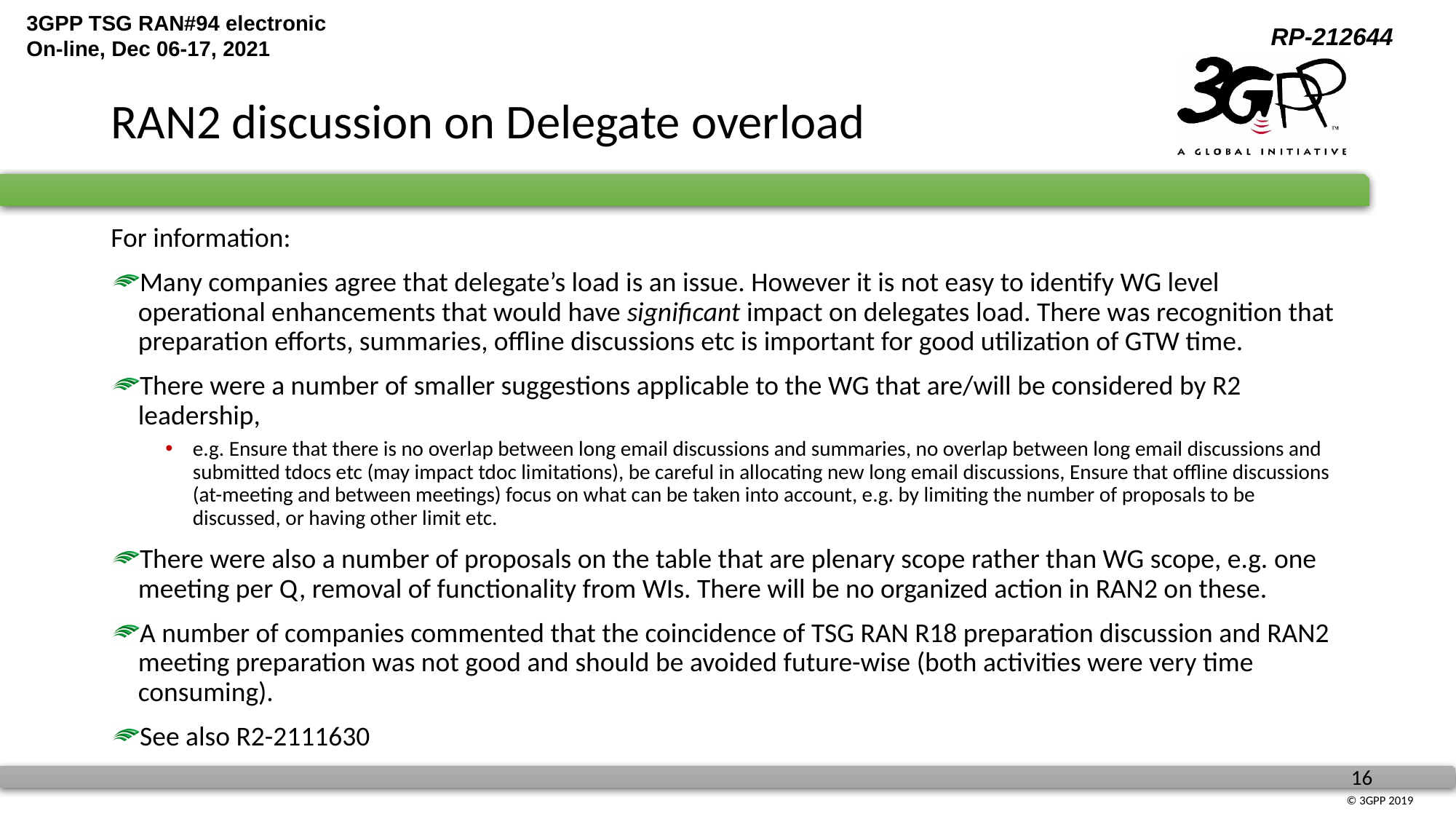

# RAN2 discussion on Delegate overload
For information:
Many companies agree that delegate’s load is an issue. However it is not easy to identify WG level operational enhancements that would have significant impact on delegates load. There was recognition that preparation efforts, summaries, offline discussions etc is important for good utilization of GTW time.
There were a number of smaller suggestions applicable to the WG that are/will be considered by R2 leadership,
e.g. Ensure that there is no overlap between long email discussions and summaries, no overlap between long email discussions and submitted tdocs etc (may impact tdoc limitations), be careful in allocating new long email discussions, Ensure that offline discussions (at-meeting and between meetings) focus on what can be taken into account, e.g. by limiting the number of proposals to be discussed, or having other limit etc.
There were also a number of proposals on the table that are plenary scope rather than WG scope, e.g. one meeting per Q, removal of functionality from WIs. There will be no organized action in RAN2 on these.
A number of companies commented that the coincidence of TSG RAN R18 preparation discussion and RAN2 meeting preparation was not good and should be avoided future-wise (both activities were very time consuming).
See also R2-2111630